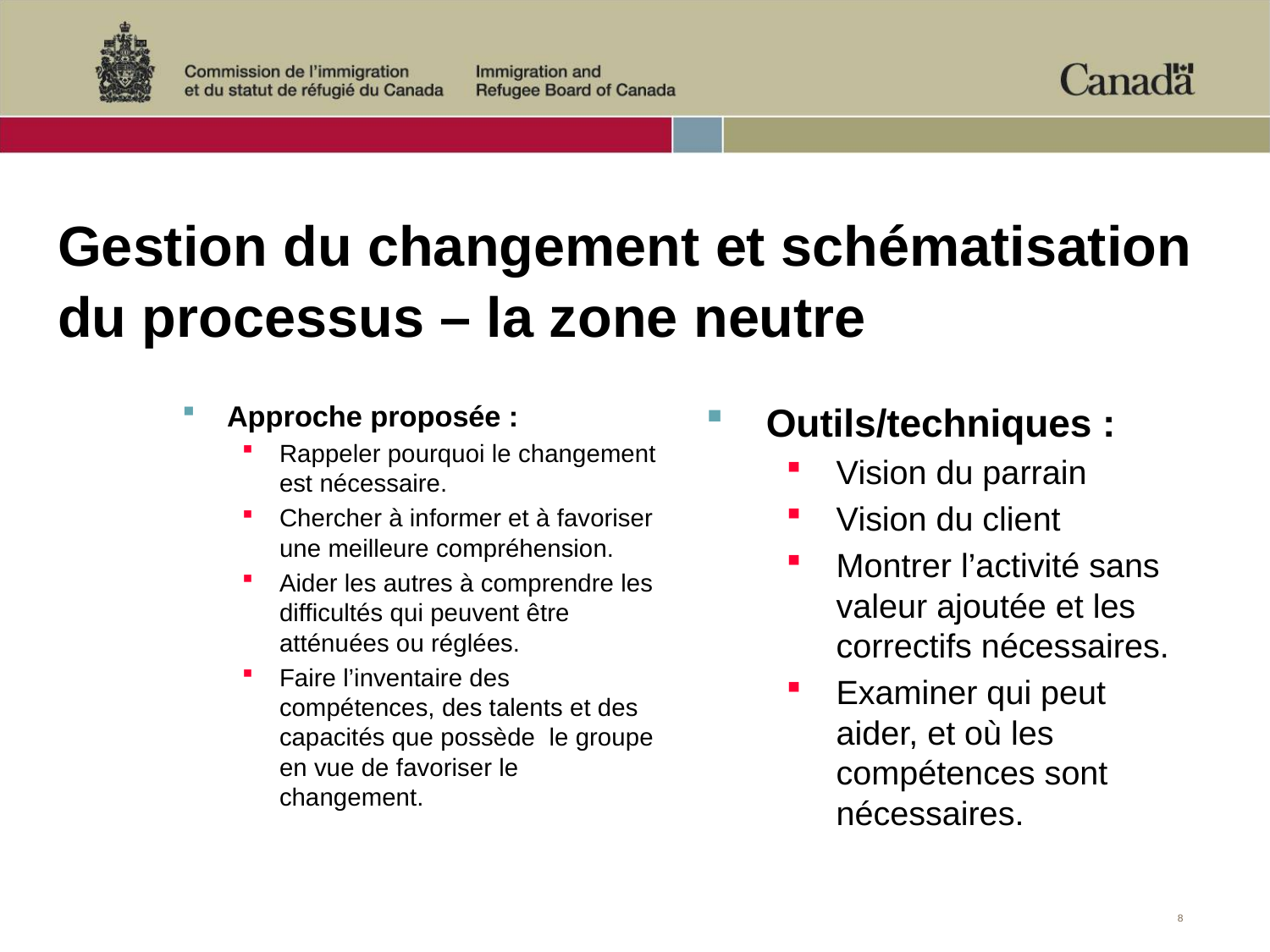

# Gestion du changement et schématisation du processus – la zone neutre
Approche proposée :
Rappeler pourquoi le changement est nécessaire.
Chercher à informer et à favoriser une meilleure compréhension.
Aider les autres à comprendre les difficultés qui peuvent être atténuées ou réglées.
Faire l’inventaire des compétences, des talents et des capacités que possède  le groupe en vue de favoriser le changement.

Outils/techniques :
Vision du parrain
Vision du client
Montrer l’activité sans valeur ajoutée et les correctifs nécessaires.
Examiner qui peut aider, et où les compétences sont nécessaires.
8